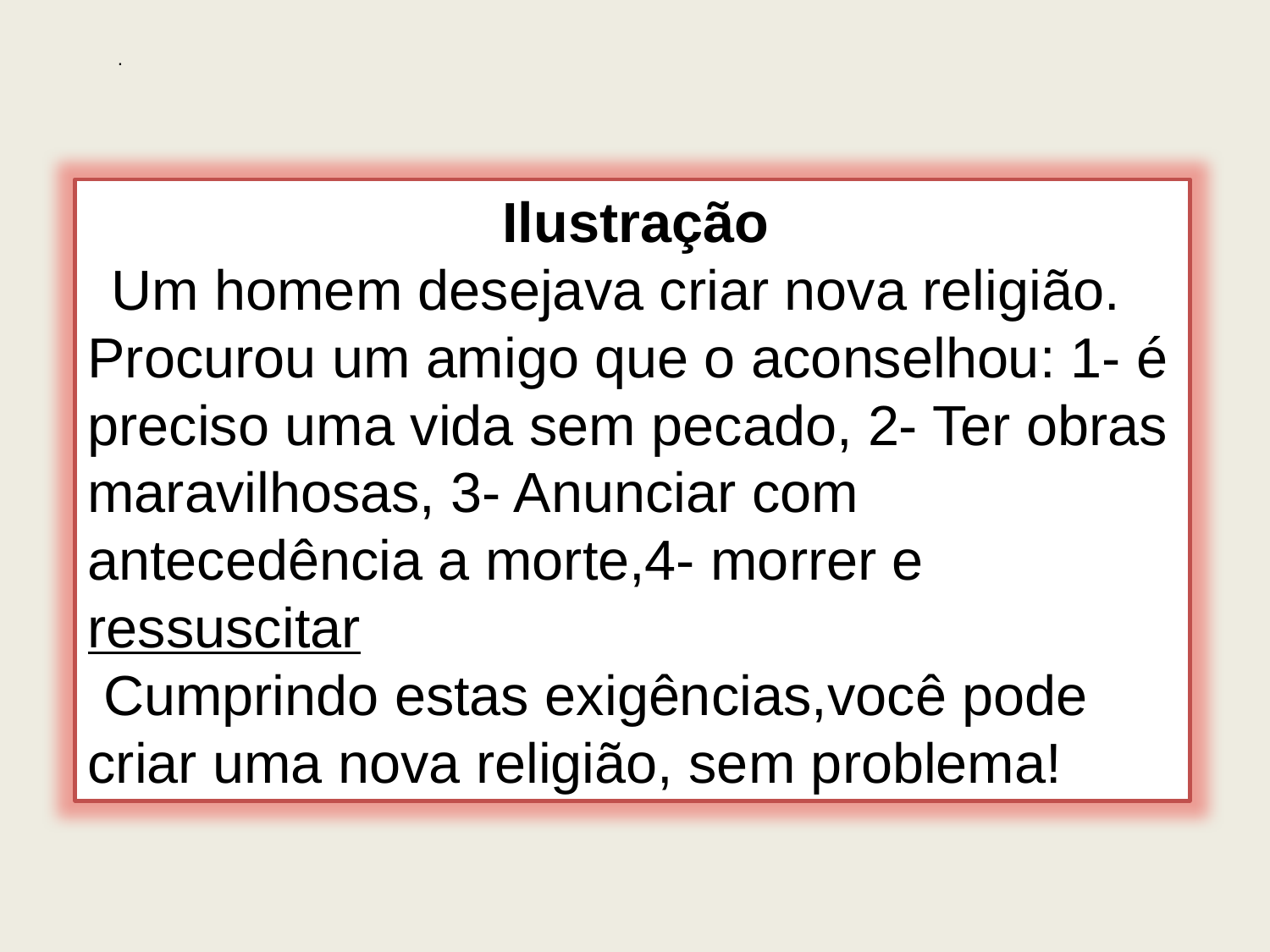

.
                                   Ilustração
  Um homem desejava criar nova religião. Procurou um amigo que o aconselhou: 1- é preciso uma vida sem pecado, 2- Ter obras maravilhosas, 3- Anunciar com antecedência a morte,4- morrer e ressuscitar
 Cumprindo estas exigências,você pode criar uma nova religião, sem problema!